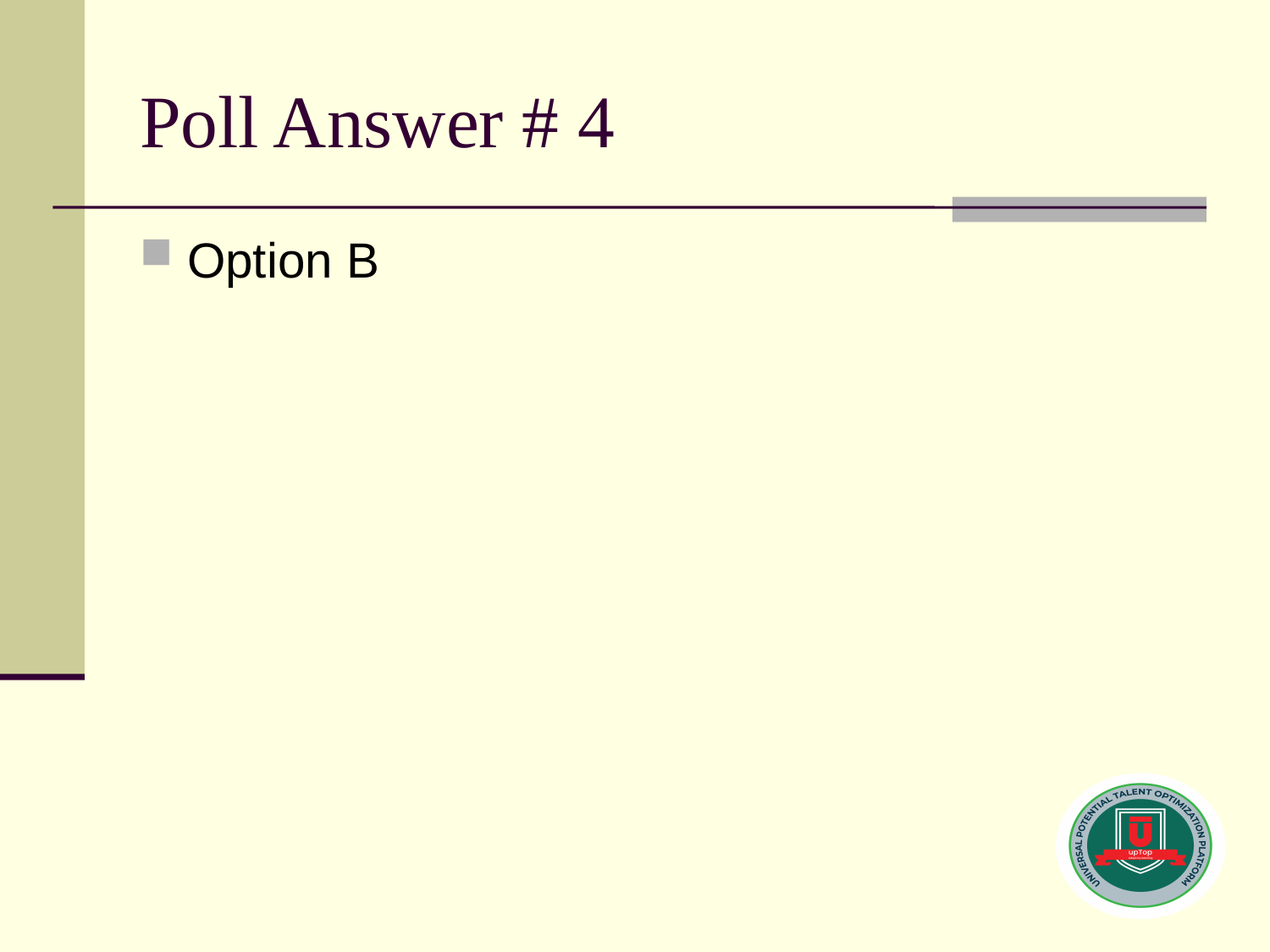

# Poll Answer # 4
Option B